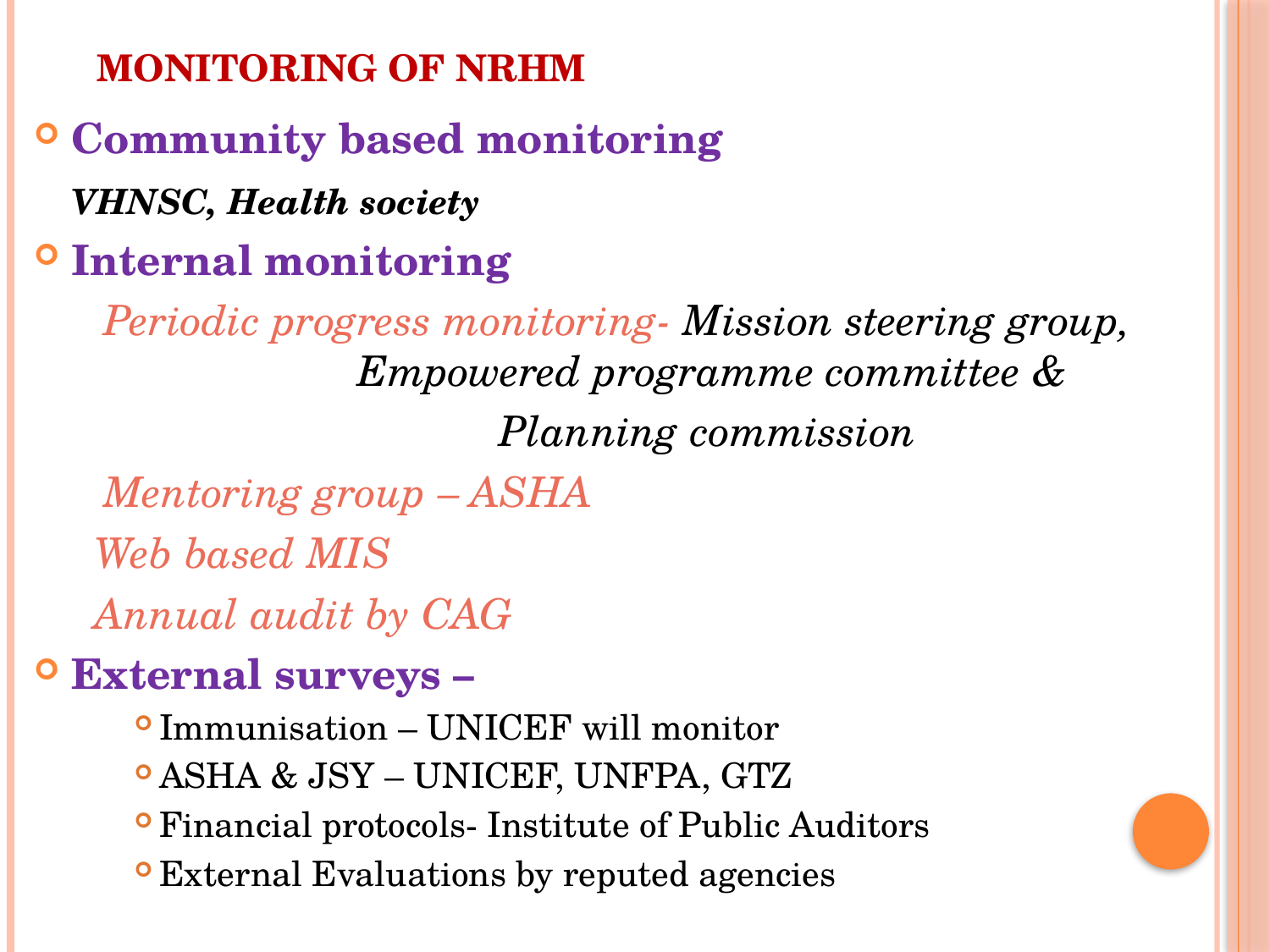

# Monitoring of NRHM
Community based monitoring
			VHNSC, Health society
Internal monitoring
      Periodic progress monitoring- Mission steering group,                   			   Empowered programme committee &
                                        Planning commission
      Mentoring group – ASHA
	  Web based MIS
 	  Annual audit by CAG
External surveys –
Immunisation – UNICEF will monitor
ASHA & JSY – UNICEF, UNFPA, GTZ
Financial protocols- Institute of Public Auditors
External Evaluations by reputed agencies